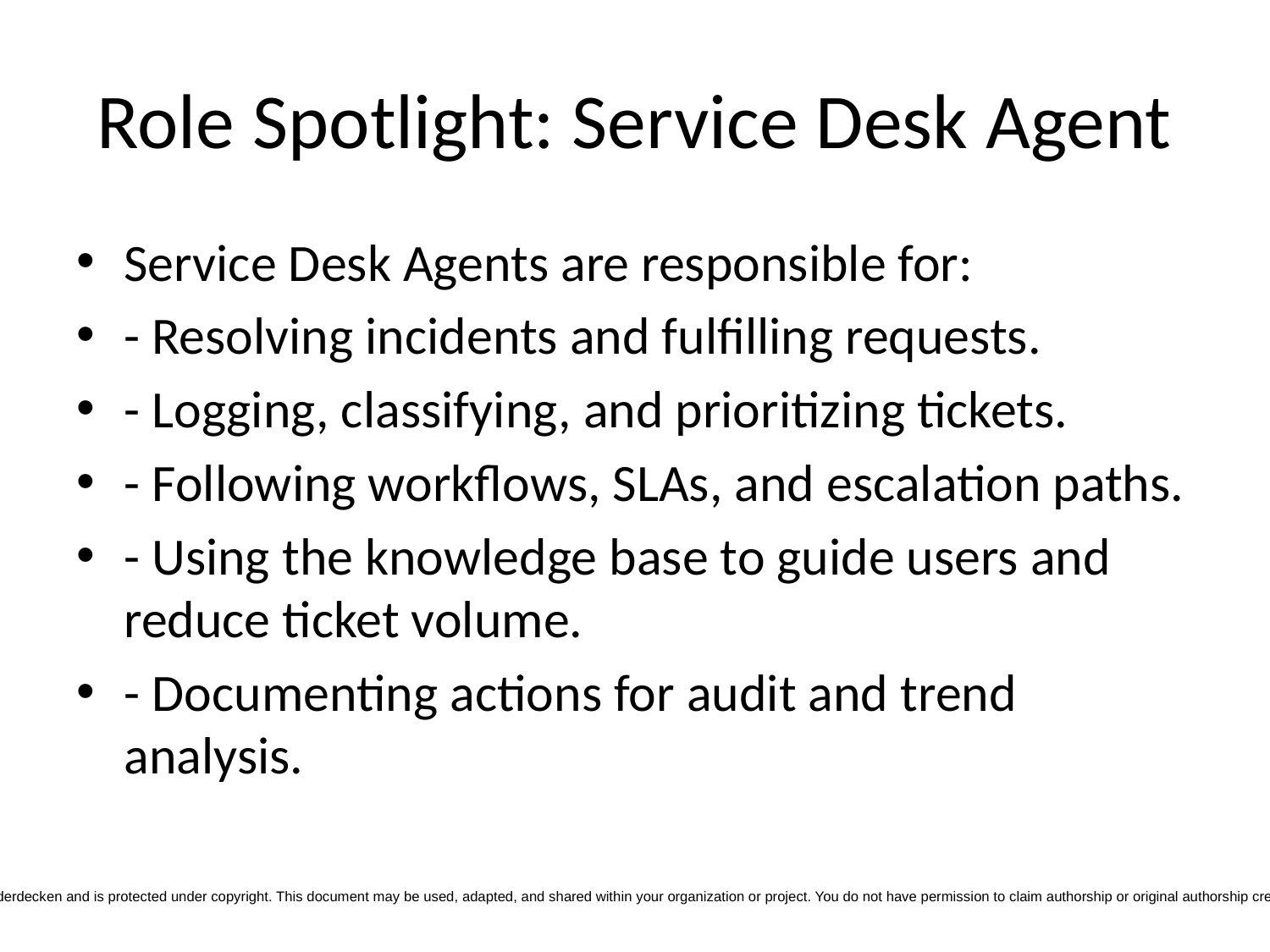

# Role Spotlight: Service Desk Agent
Service Desk Agents are responsible for:
- Resolving incidents and fulfilling requests.
- Logging, classifying, and prioritizing tickets.
- Following workflows, SLAs, and escalation paths.
- Using the knowledge base to guide users and reduce ticket volume.
- Documenting actions for audit and trend analysis.
Copyright © 2025 Race P. Vanderdecken. All rights reserved. This document is the intellectual property of Race P. Vanderdecken and is protected under copyright. This document may be used, adapted, and shared within your organization or project. You do not have permission to claim authorship or original authorship credit. This copyright notice may be removed if required by internal documentation standards or work environment policy.